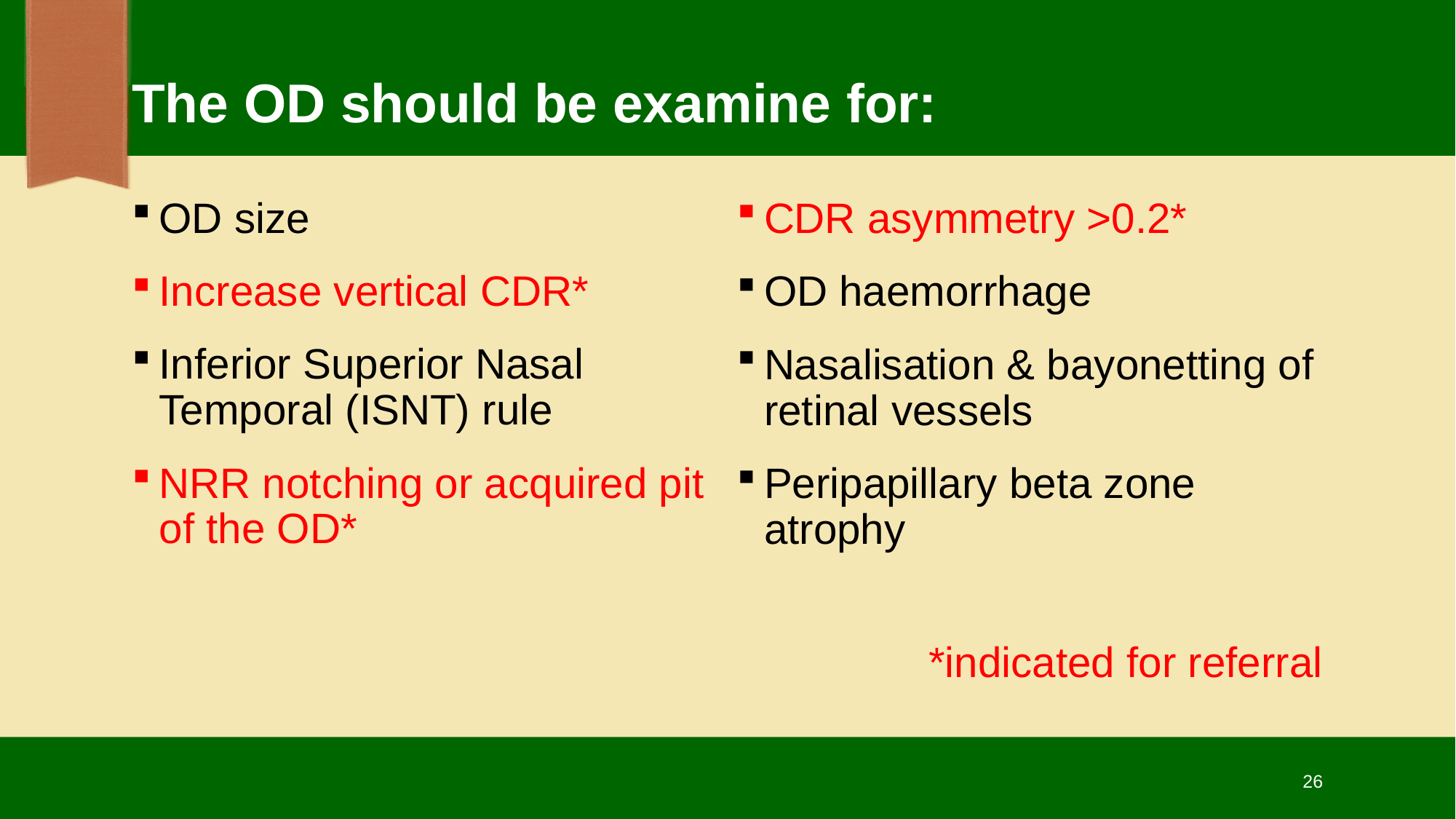

# The OD should be examine for:
OD size
Increase vertical CDR*
Inferior Superior Nasal Temporal (ISNT) rule
NRR notching or acquired pit of the OD*
CDR asymmetry >0.2*
OD haemorrhage
Nasalisation & bayonetting of retinal vessels
Peripapillary beta zone atrophy

*indicated for referral

26